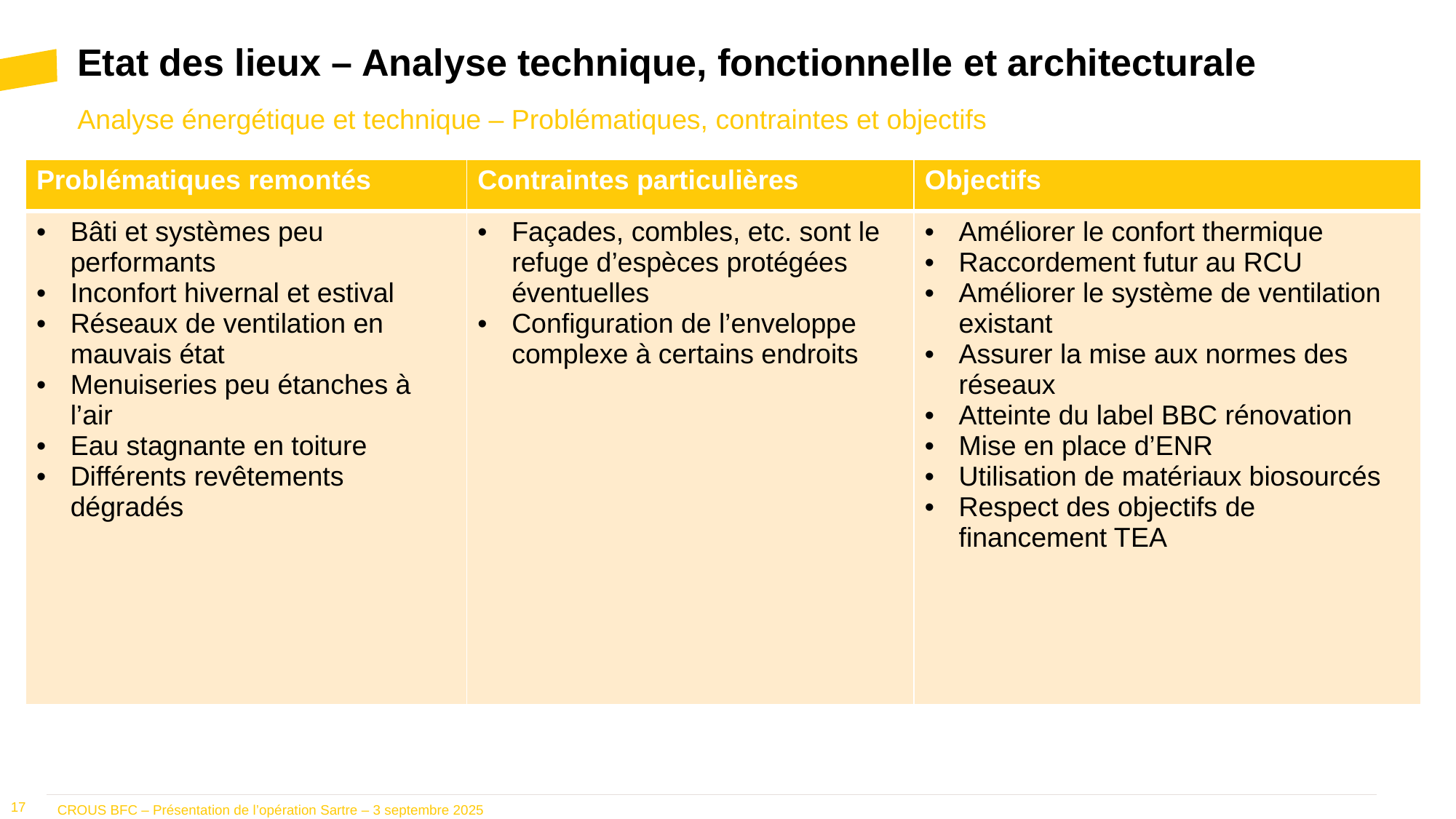

# Etat des lieux – Analyse technique, fonctionnelle et architecturale
Analyse énergétique et technique – Problématiques, contraintes et objectifs
| Problématiques remontés | Contraintes particulières | Objectifs |
| --- | --- | --- |
| Bâti et systèmes peu performants Inconfort hivernal et estival Réseaux de ventilation en mauvais état Menuiseries peu étanches à l’air Eau stagnante en toiture Différents revêtements dégradés | Façades, combles, etc. sont le refuge d’espèces protégées éventuelles Configuration de l’enveloppe complexe à certains endroits | Améliorer le confort thermique Raccordement futur au RCU Améliorer le système de ventilation existant Assurer la mise aux normes des réseaux Atteinte du label BBC rénovation Mise en place d’ENR Utilisation de matériaux biosourcés Respect des objectifs de financement TEA |